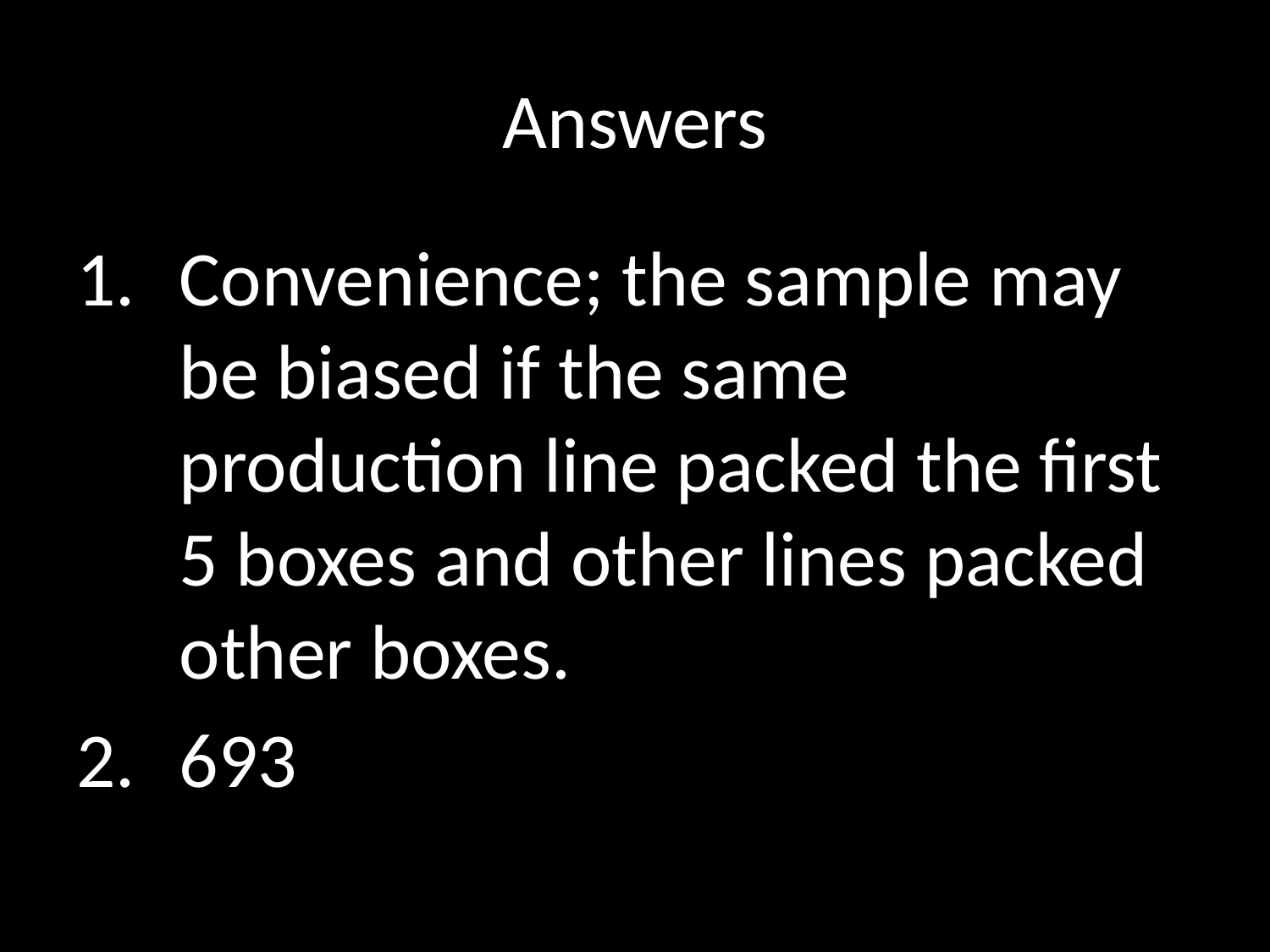

# Answers
Convenience; the sample may be biased if the same production line packed the first 5 boxes and other lines packed other boxes.
693